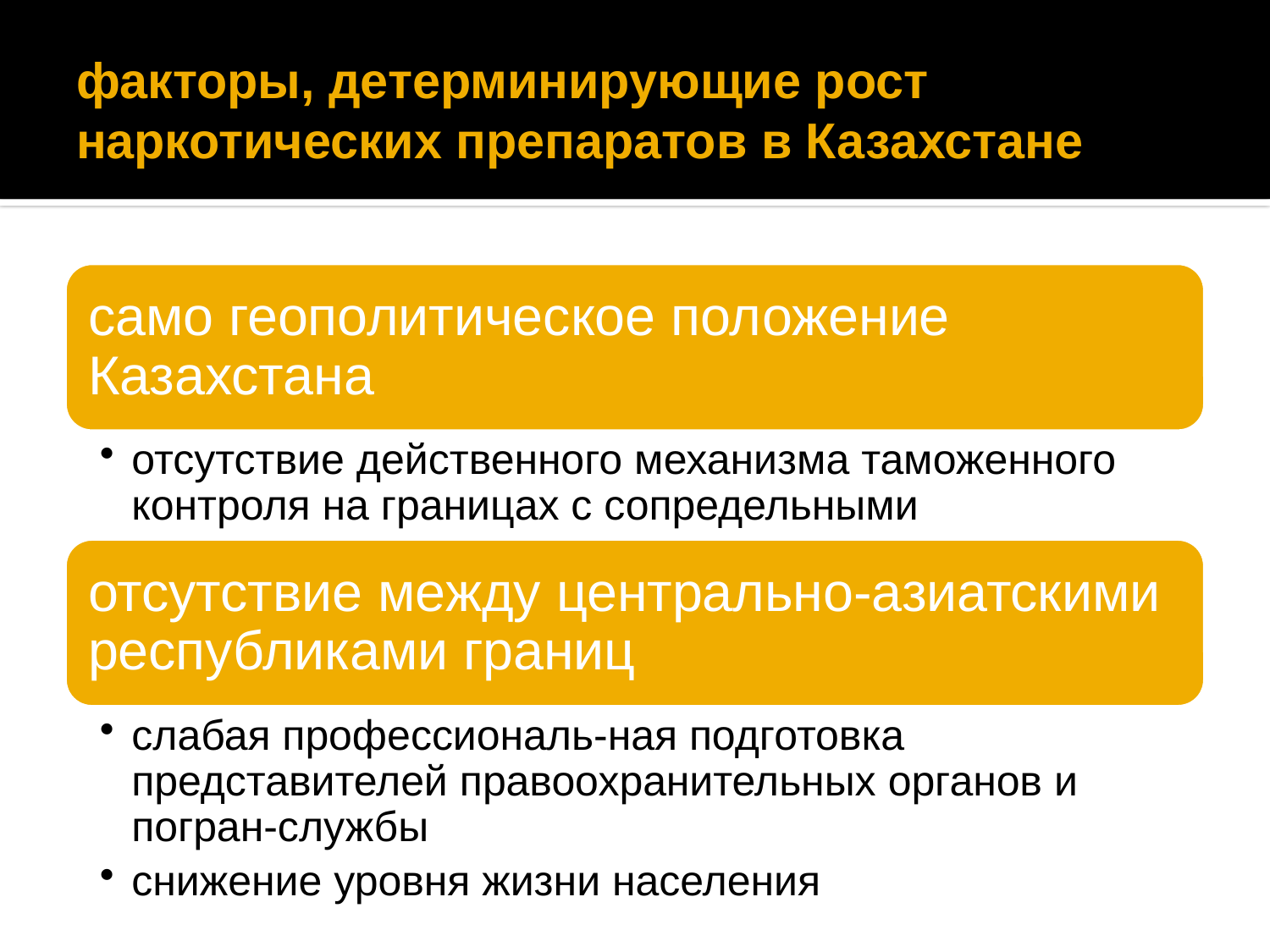

# факторы, детерминирующие рост наркотических препаратов в Казахстане
само геополитическое положение Казахстана
отсутствие действенного механизма таможенного контроля на границах с сопредельными государствами
отсутствие между центрально-азиатскими республиками границ
слабая профессиональ-ная подготовка представителей правоохранительных органов и погран-службы
снижение уровня жизни населения